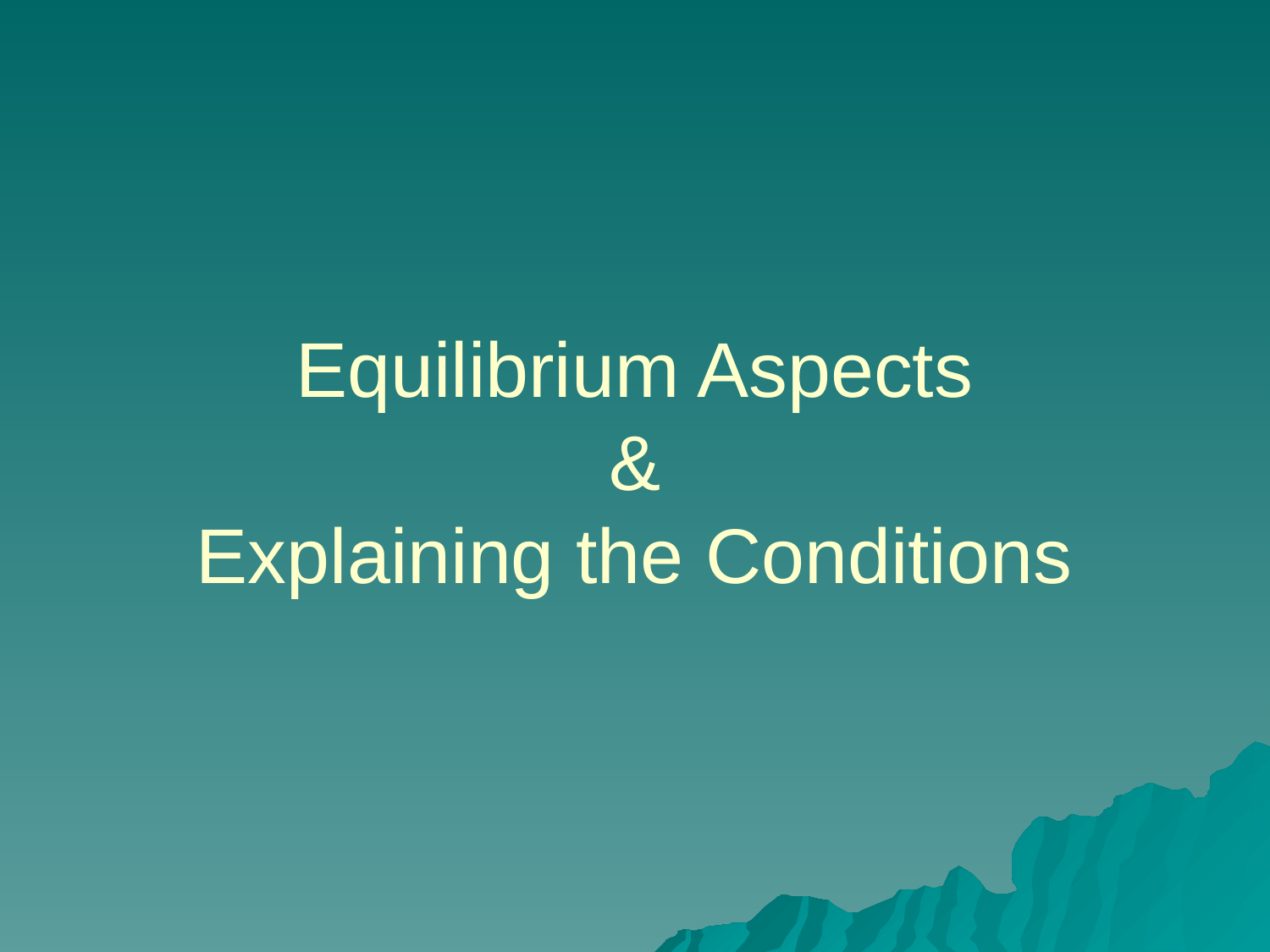

# Equilibrium Aspects & Explaining the Conditions